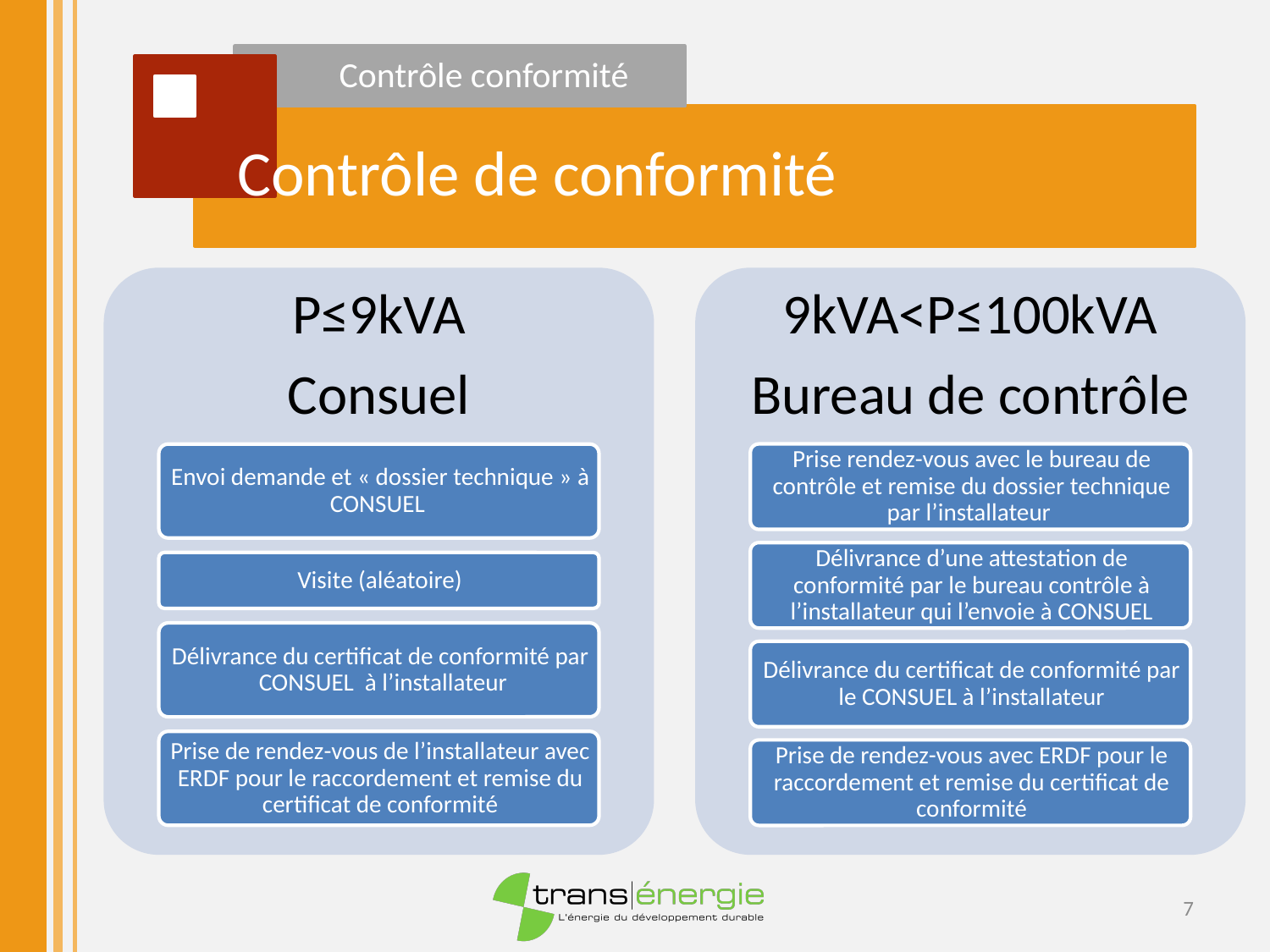

Contrôle conformité
Contrôle de conformité
P≤9kVA
Consuel
Envoi demande et « dossier technique » à CONSUEL
Visite (aléatoire)
Délivrance du certificat de conformité par  CONSUEL  à l’installateur
Prise de rendez-vous de l’installateur avec ERDF pour le raccordement et remise du certificat de conformité
9kVA<P≤100kVA
Bureau de contrôle
Prise rendez-vous avec le bureau de contrôle et remise du dossier technique par l’installateur
Délivrance d’une attestation de conformité par le bureau contrôle à l’installateur qui l’envoie à CONSUEL
Délivrance du certificat de conformité par le CONSUEL à l’installateur
Prise de rendez-vous avec ERDF pour le raccordement et remise du certificat de conformité

7